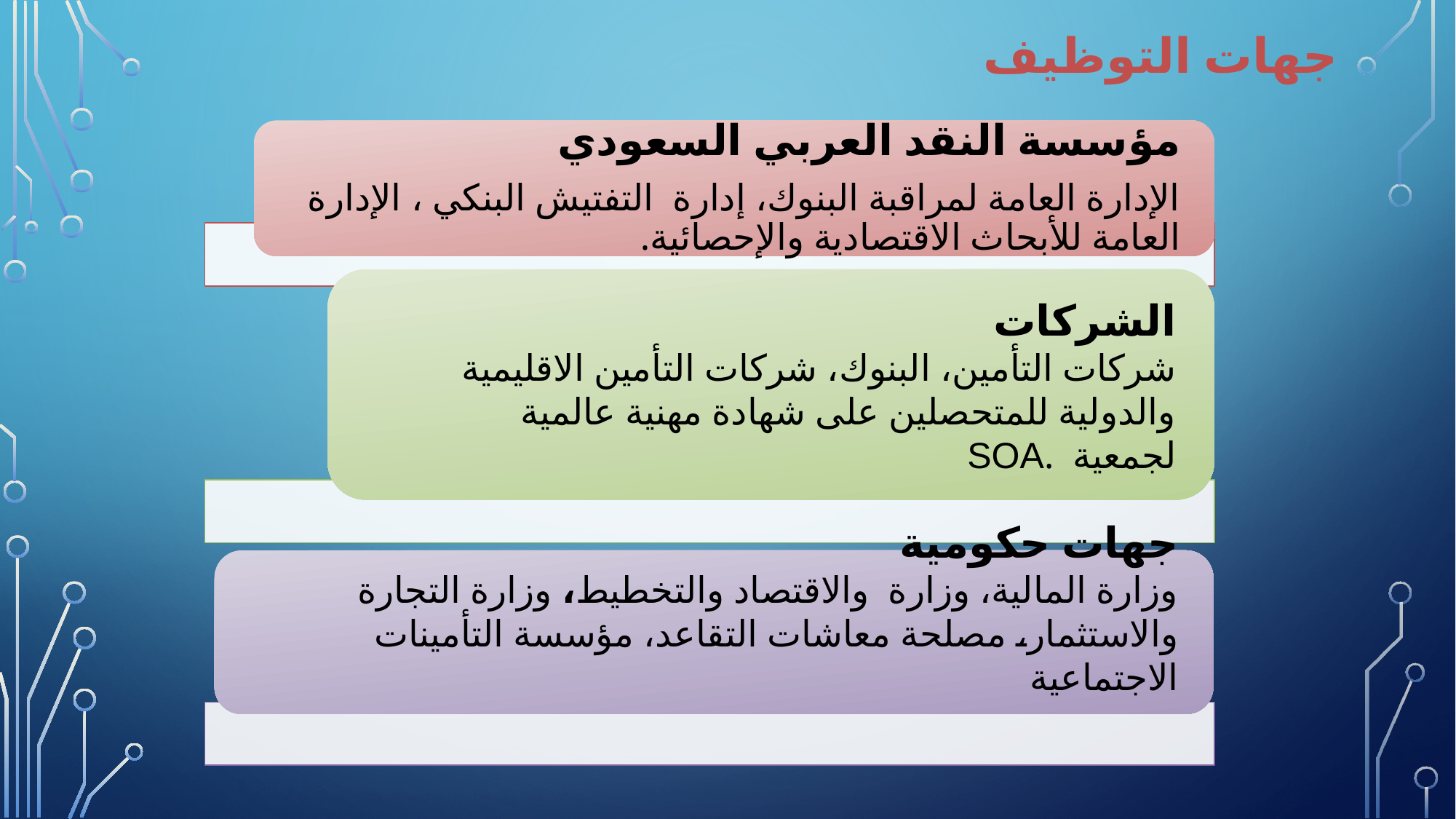

# جهات التوظيف
مؤسسة النقد العربي السعودي
الإدارة العامة لمراقبة البنوك، إدارة  التفتيش البنكي ، الإدارة العامة للأبحاث الاقتصادية والإحصائية.
الشركات
شركات التأمين، البنوك، شركات التأمين الاقليمية والدولية للمتحصلين على شهادة مهنية عالمية لجمعية  .SOA

جهات حكومية
وزارة المالية، وزارة  والاقتصاد والتخطيط، وزارة التجارة والاستثمار، مصلحة معاشات التقاعد، مؤسسة التأمينات الاجتماعية